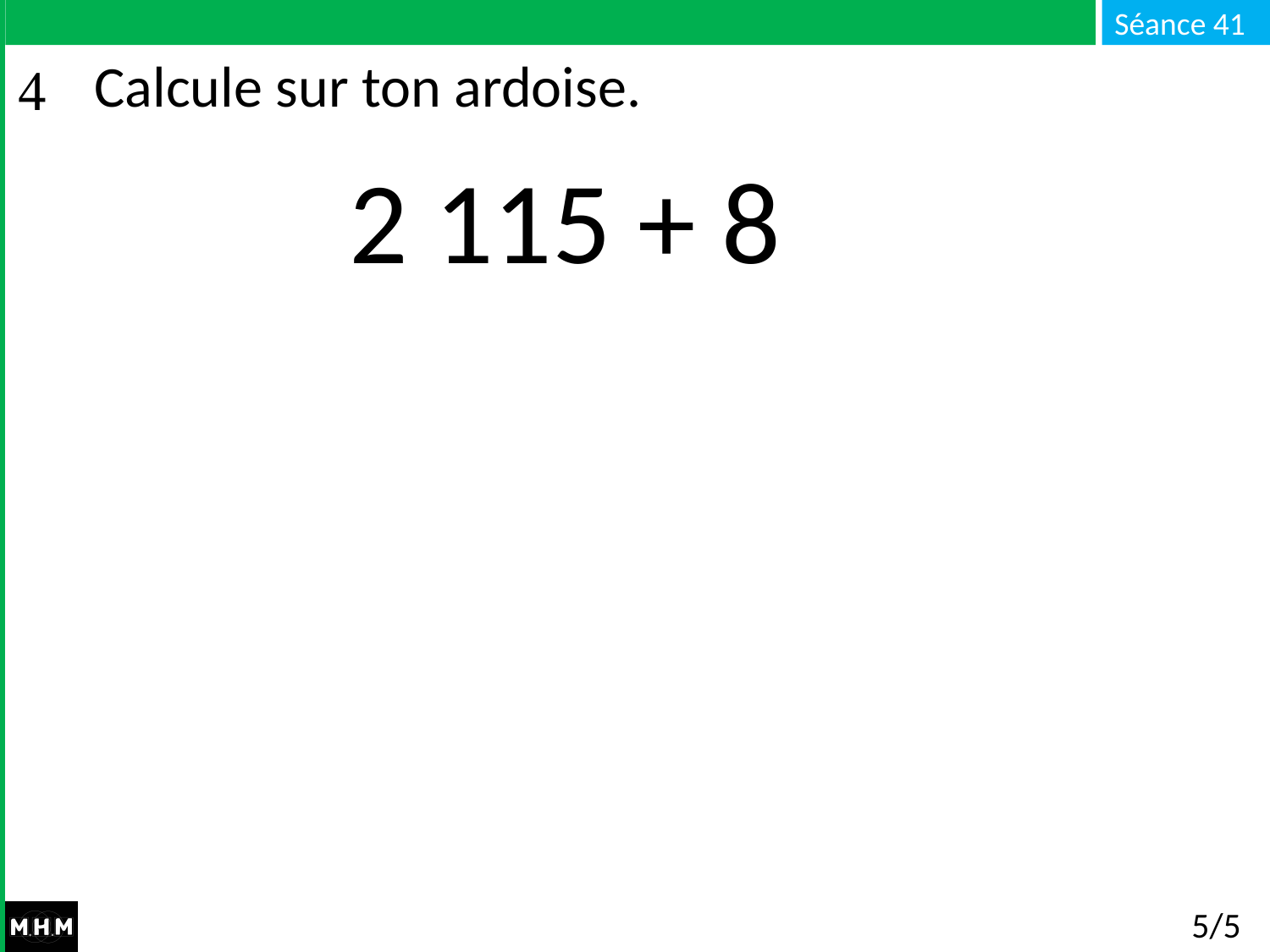

# Calcule sur ton ardoise.
2 115 + 8
5/5